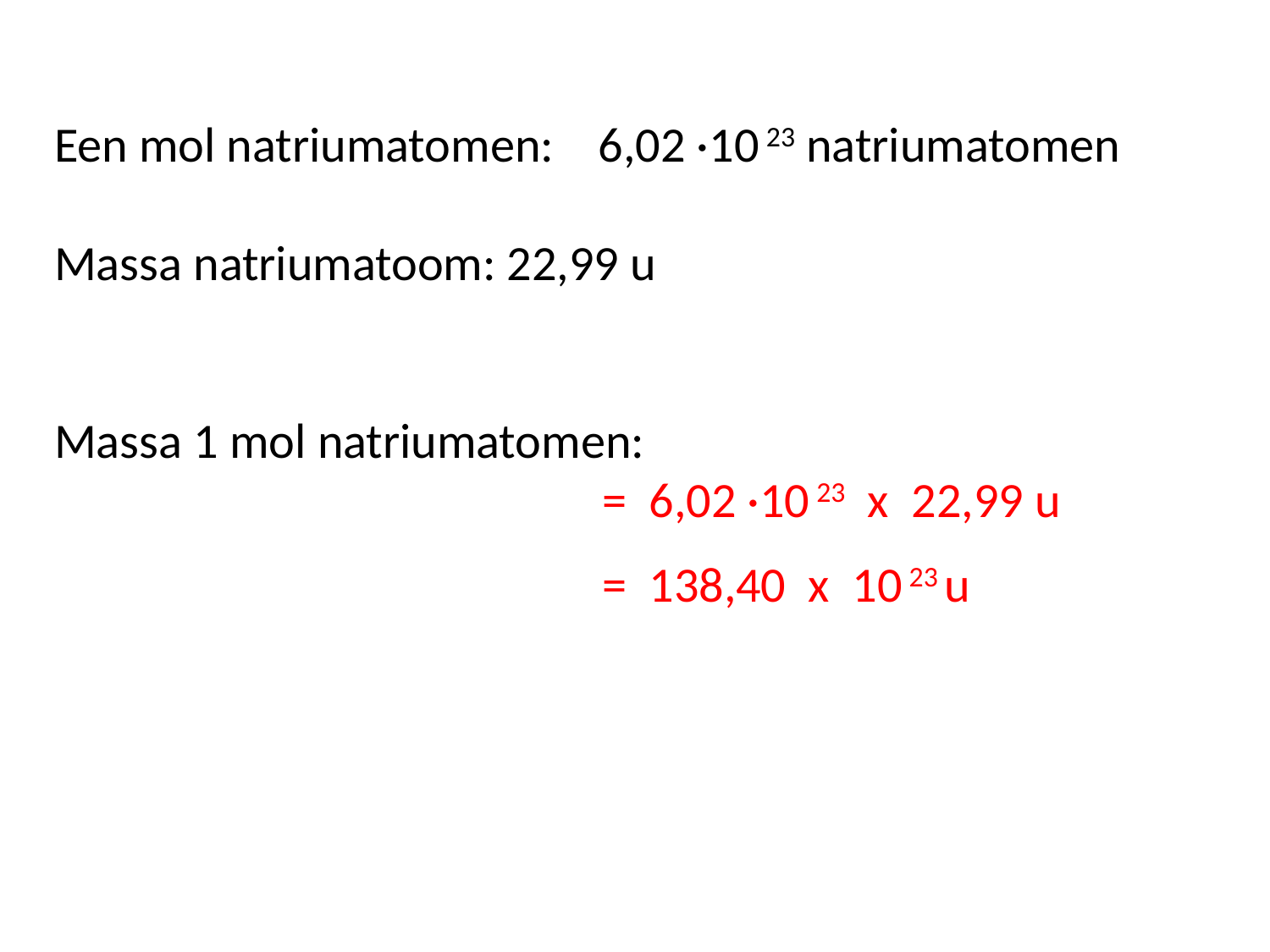

Een mol natriumatomen:    6,02 ·10 23 natriumatomen

Massa natriumatoom: 22,99 u

Massa 1 mol natriumatomen:
		=  6,02 ·10 23  x  22,99 u

                                               	=  138,40  x  10 23 u